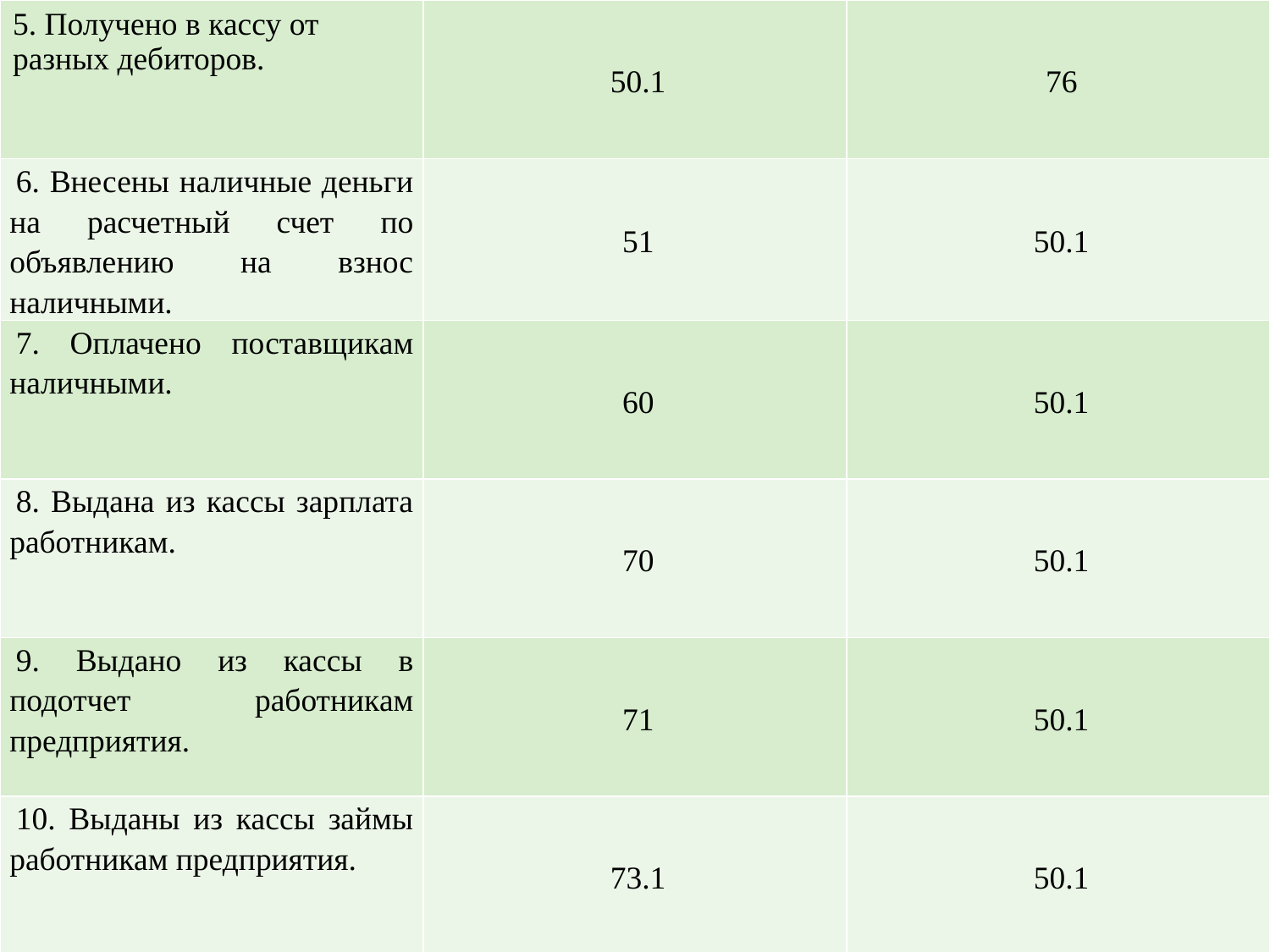

| 5. Получено в кассу от разных дебиторов. | 50.1 | 76 |
| --- | --- | --- |
| 6. Внесены наличные деньги на расчетный счет по объявлению на взнос наличными. | 51 | 50.1 |
| 7. Оплачено поставщикам наличными. | 60 | 50.1 |
| 8. Выдана из кассы зарплата работникам. | 70 | 50.1 |
| 9. Выдано из кассы в подотчет работникам предприятия. | 71 | 50.1 |
| 10. Выданы из кассы займы работникам предприятия. | 73.1 | 50.1 |